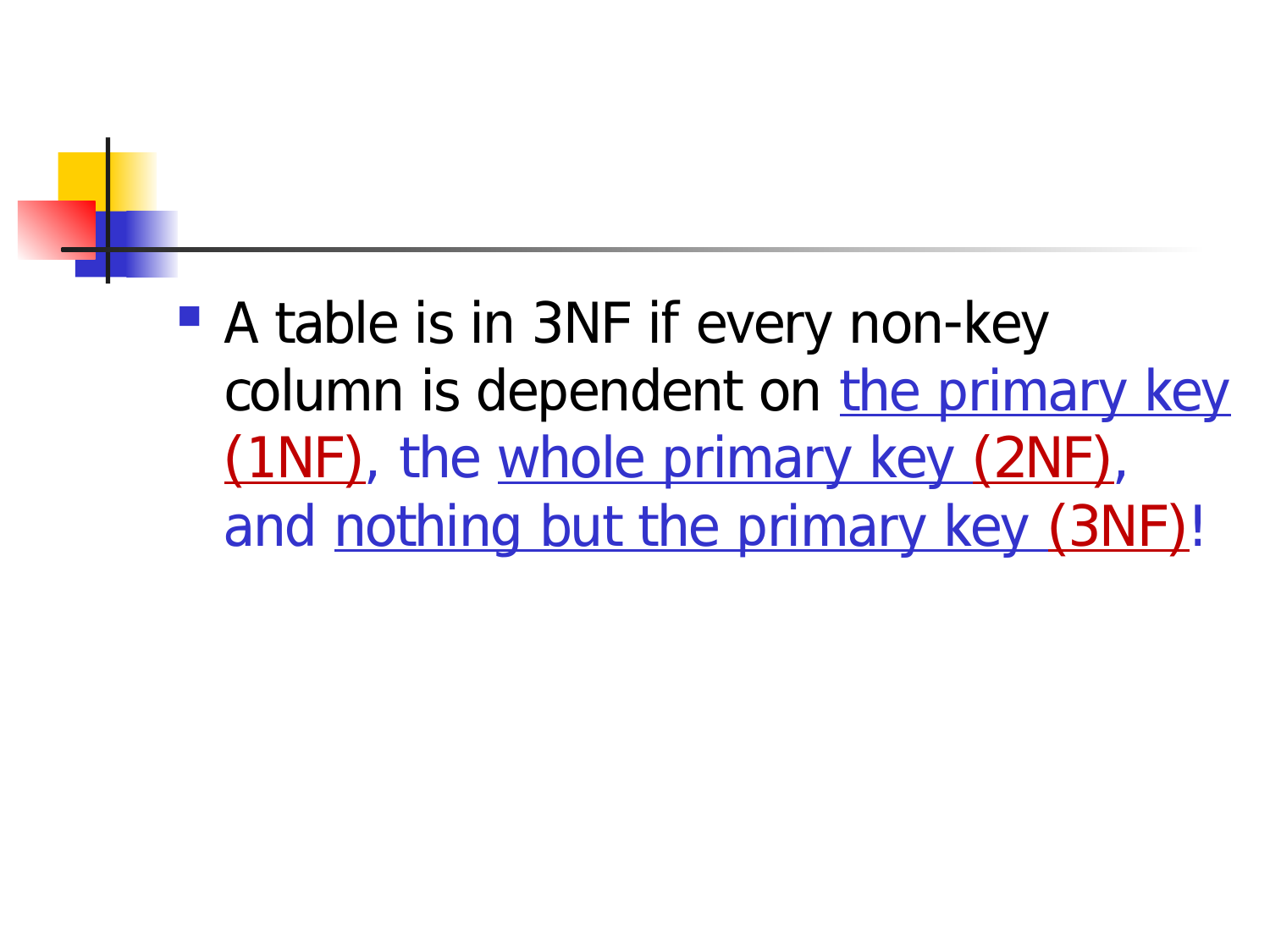

A table is in 3NF if every non-key column is dependent on the primary key (1NF), the whole primary key (2NF), and nothing but the primary key (3NF)!